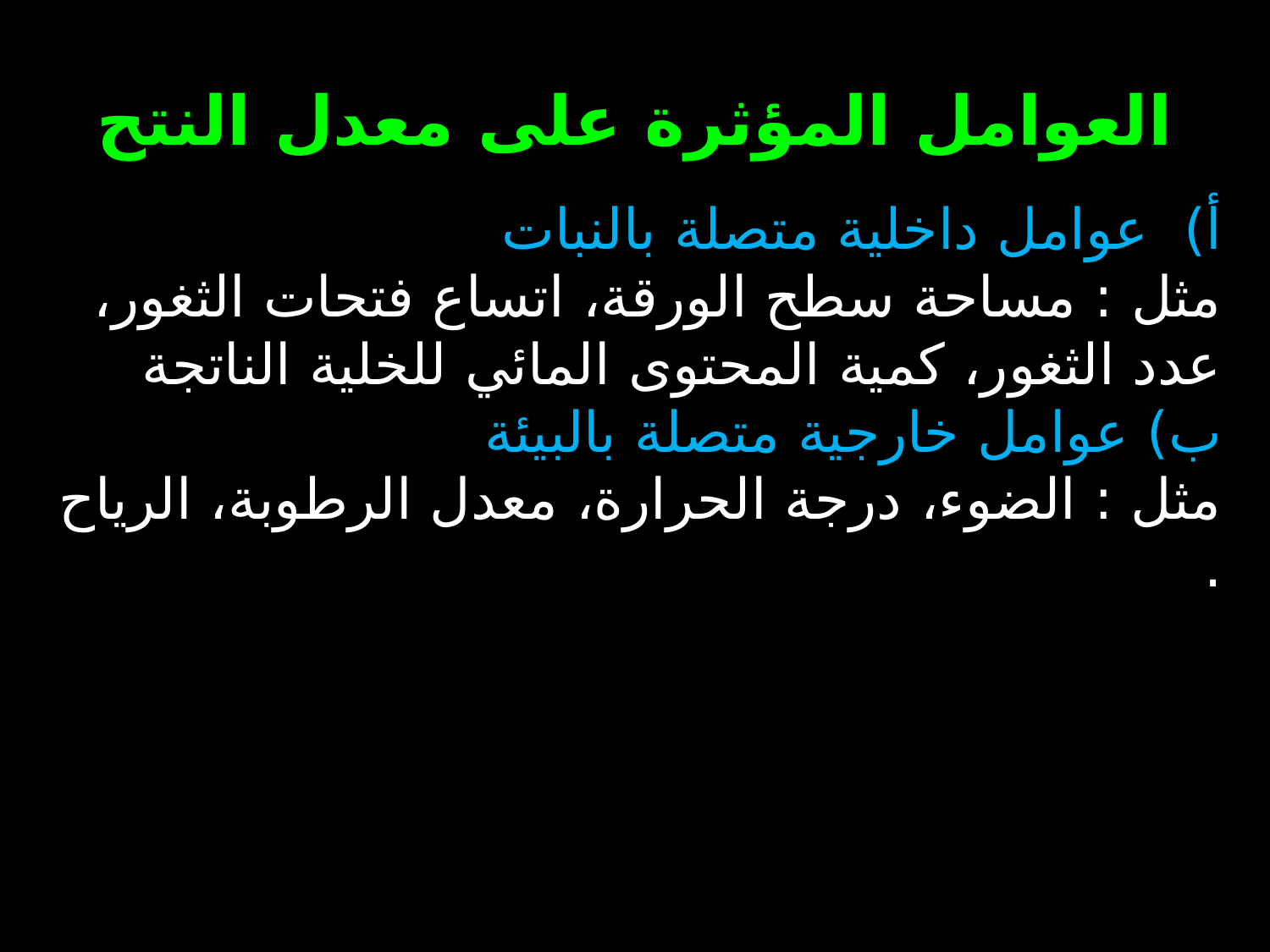

# العوامل المؤثرة على معدل النتح
أ)  عوامل داخلية متصلة بالنبات
مثل : مساحة سطح الورقة، اتساع فتحات الثغور، عدد الثغور، كمية المحتوى المائي للخلية الناتجة
ب) عوامل خارجية متصلة بالبيئة
مثل : الضوء، درجة الحرارة، معدل الرطوبة، الرياح .